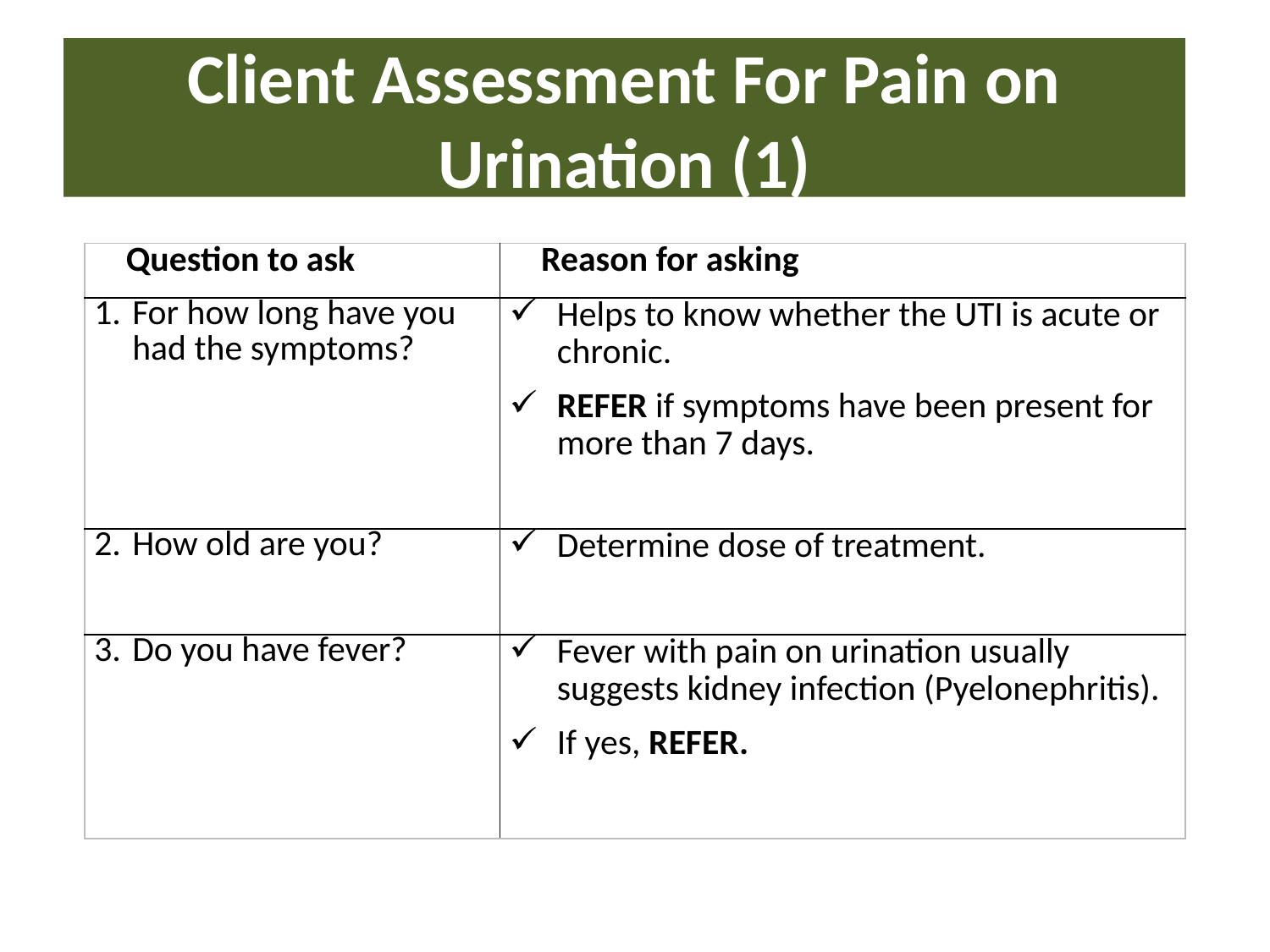

# Client Assessment For Pain on Urination (1)
| Question to ask | Reason for asking |
| --- | --- |
| For how long have you had the symptoms? | Helps to know whether the UTI is acute or chronic. REFER if symptoms have been present for more than 7 days. |
| How old are you? | Determine dose of treatment. |
| Do you have fever? | Fever with pain on urination usually suggests kidney infection (Pyelonephritis). If yes, REFER. |